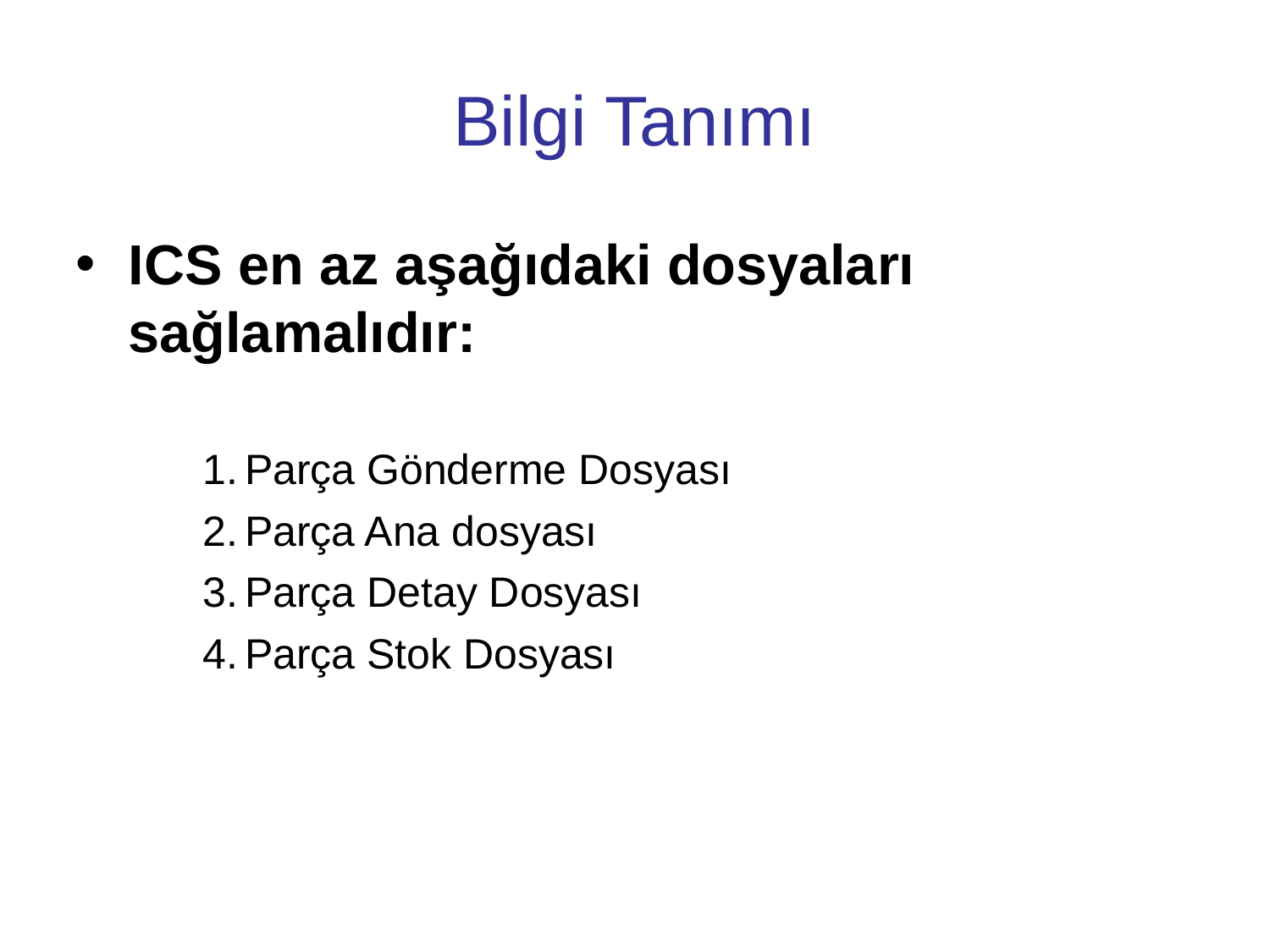

# Bilgi Tanımı
ICS en az aşağıdaki dosyaları sağlamalıdır:
Parça Gönderme Dosyası
Parça Ana dosyası
Parça Detay Dosyası
Parça Stok Dosyası